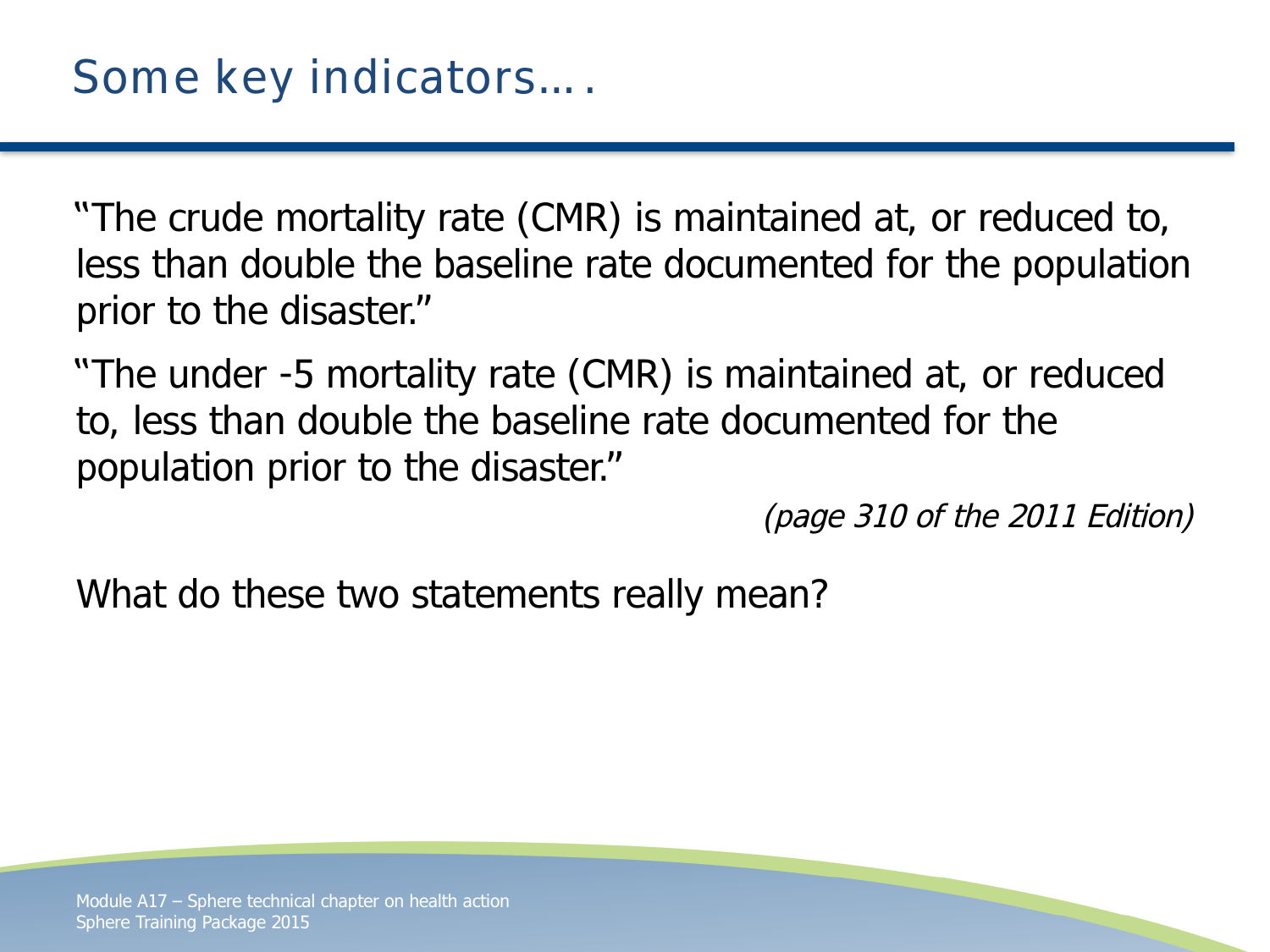

# Some key indicators….
“The crude mortality rate (CMR) is maintained at, or reduced to, less than double the baseline rate documented for the population prior to the disaster.”
“The under -5 mortality rate (CMR) is maintained at, or reduced to, less than double the baseline rate documented for the population prior to the disaster.”
(page 310 of the 2011 Edition)
What do these two statements really mean?
Module A17 – Sphere technical chapter on health action
Sphere Training Package 2015